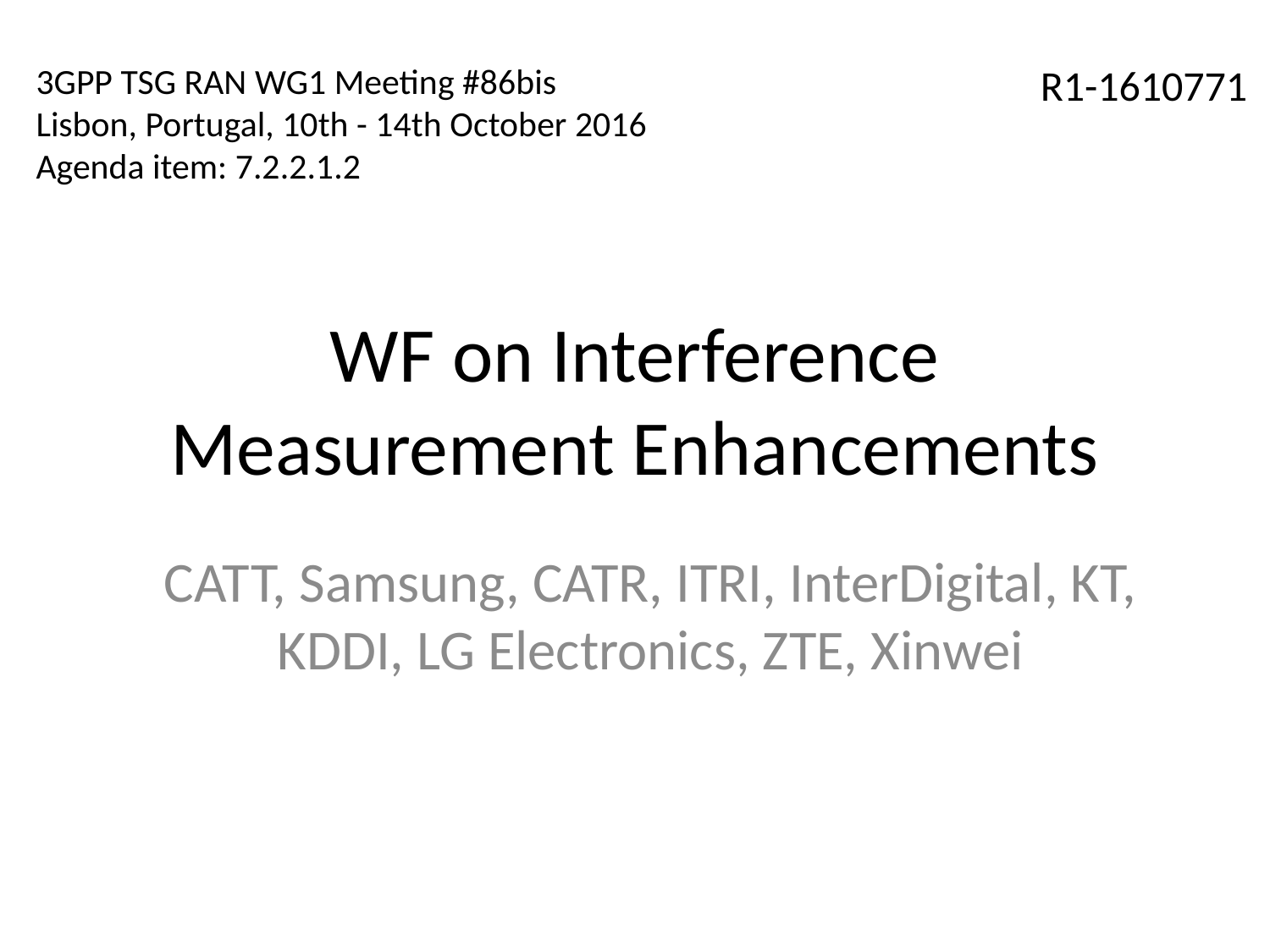

3GPP TSG RAN WG1 Meeting #86bis
Lisbon, Portugal, 10th - 14th October 2016
Agenda item: 7.2.2.1.2
R1-1610771
# WF on Interference Measurement Enhancements
CATT, Samsung, CATR, ITRI, InterDigital, KT, KDDI, LG Electronics, ZTE, Xinwei